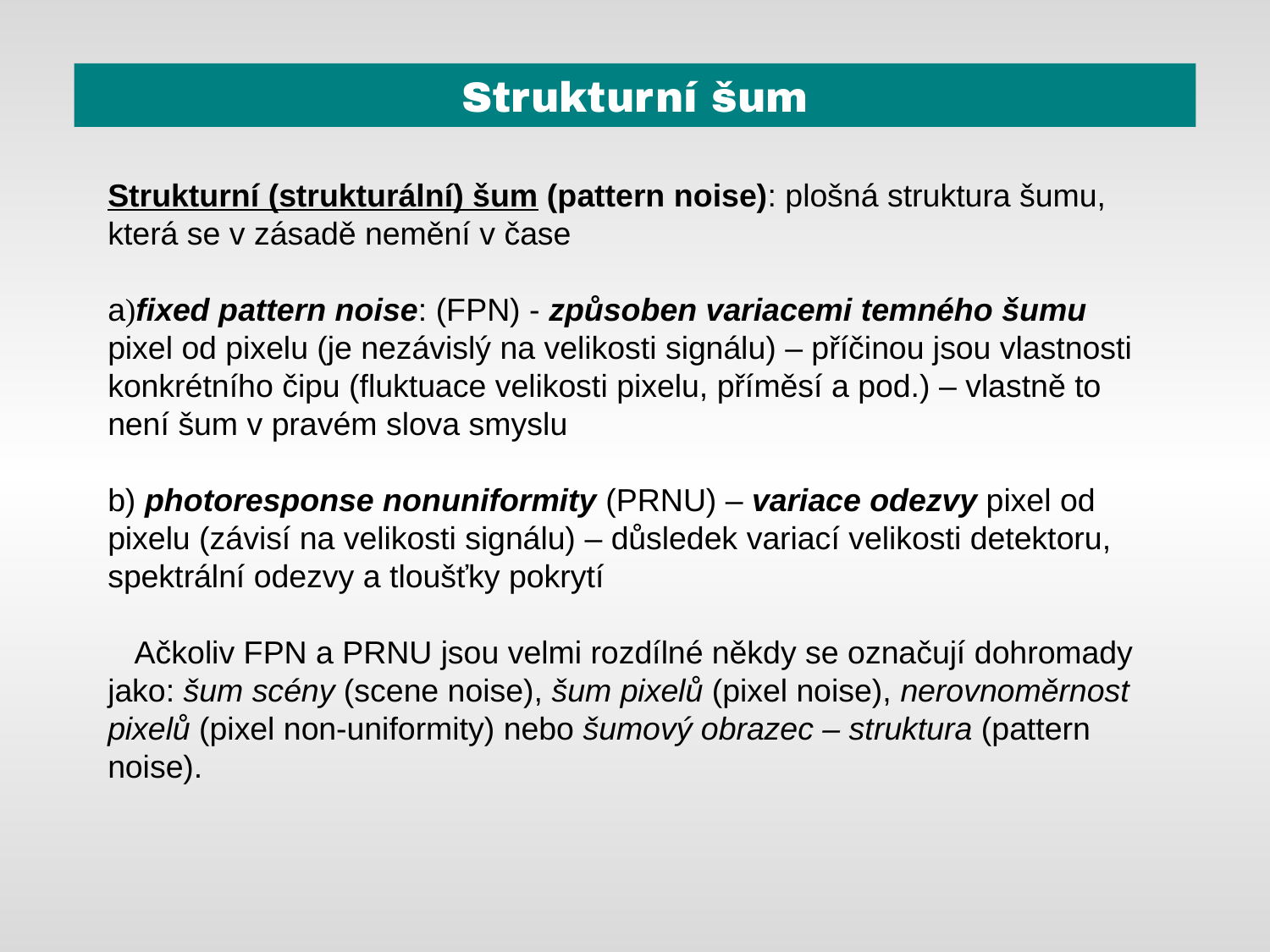

Strukturní šum
Strukturní (strukturální) šum (pattern noise): plošná struktura šumu, která se v zásadě nemění v čase

a)fixed pattern noise: (FPN) - způsoben variacemi temného šumu pixel od pixelu (je nezávislý na velikosti signálu) – příčinou jsou vlastnosti konkrétního čipu (fluktuace velikosti pixelu, příměsí a pod.) – vlastně to není šum v pravém slova smyslu

b) photoresponse nonuniformity (PRNU) – variace odezvy pixel od pixelu (závisí na velikosti signálu) – důsledek variací velikosti detektoru, spektrální odezvy a tloušťky pokrytí

   Ačkoliv FPN a PRNU jsou velmi rozdílné někdy se označují dohromady jako: šum scény (scene noise), šum pixelů (pixel noise), nerovnoměrnost pixelů (pixel non-uniformity) nebo šumový obrazec – struktura (pattern noise).